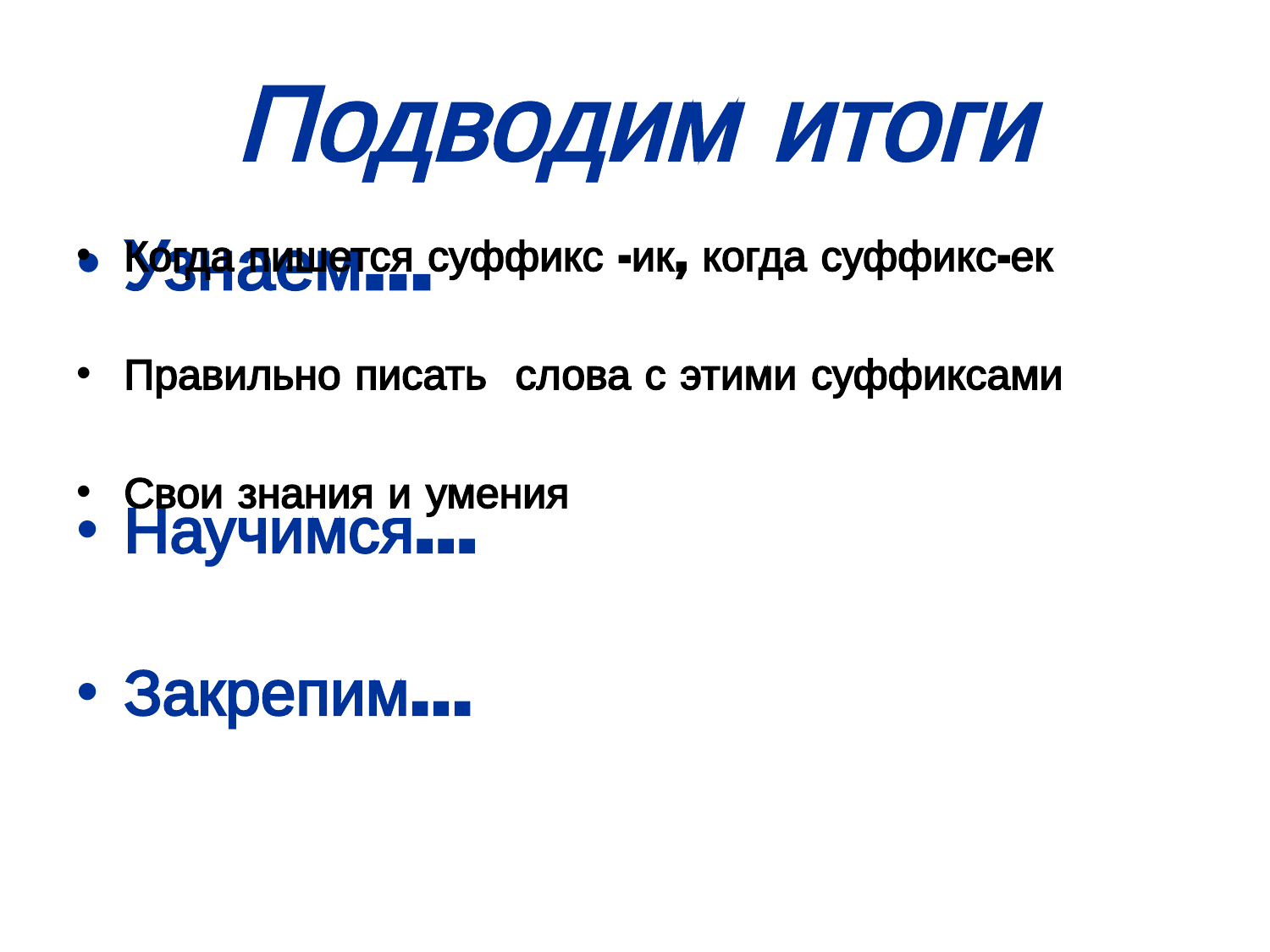

# Подводим итоги
Узнаем…

Научимся…

Закрепим…

Когда пишется суффикс -ик, когда суффикс-ек

Правильно писать  слова с этими суффиксами

Свои знания и умения